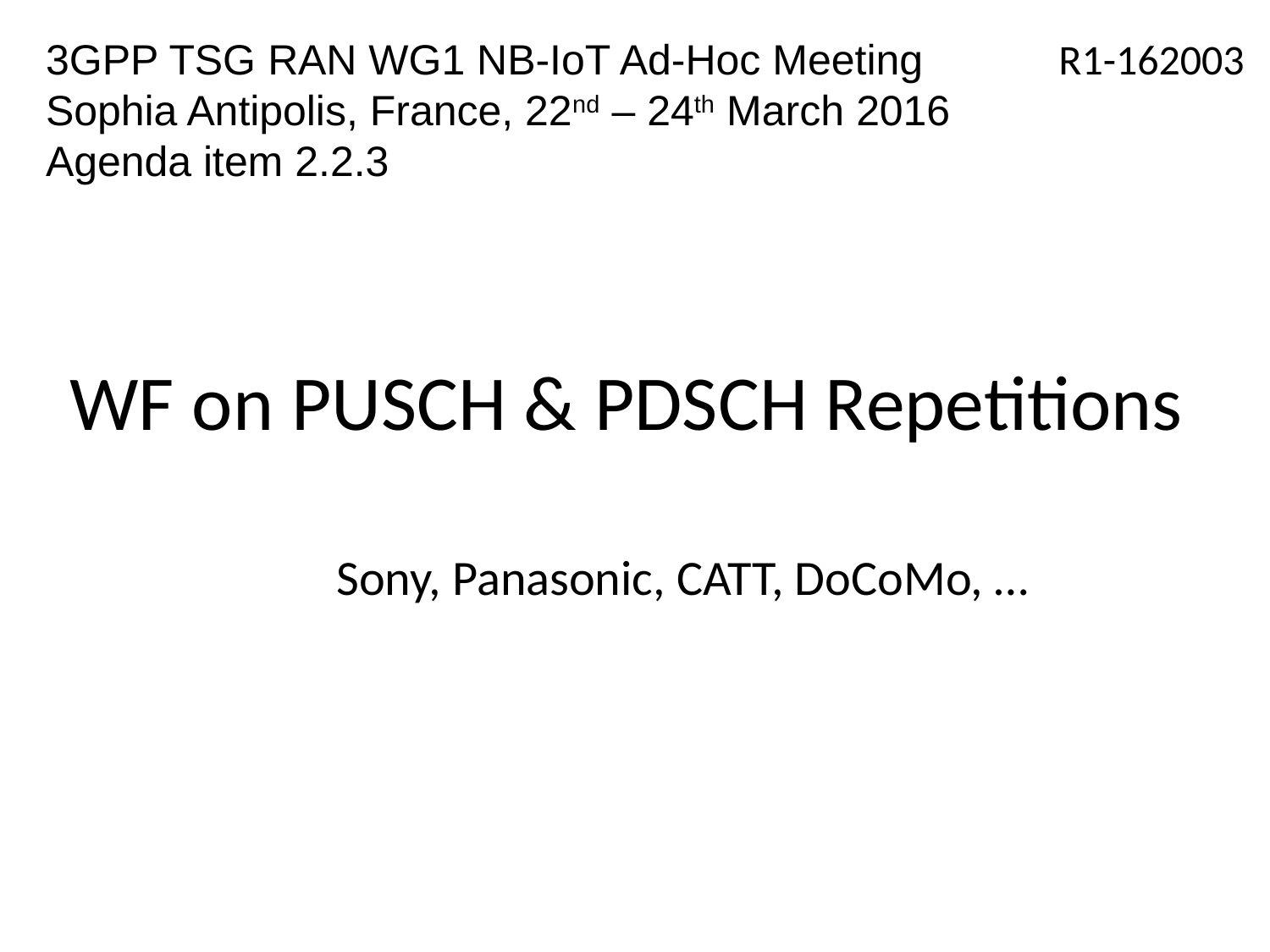

3GPP TSG RAN WG1 NB-IoT Ad-Hoc Meeting
Sophia Antipolis, France, 22nd – 24th March 2016
Agenda item 2.2.3
R1-162003
# WF on PUSCH & PDSCH Repetitions
Sony, Panasonic, CATT, DoCoMo, …